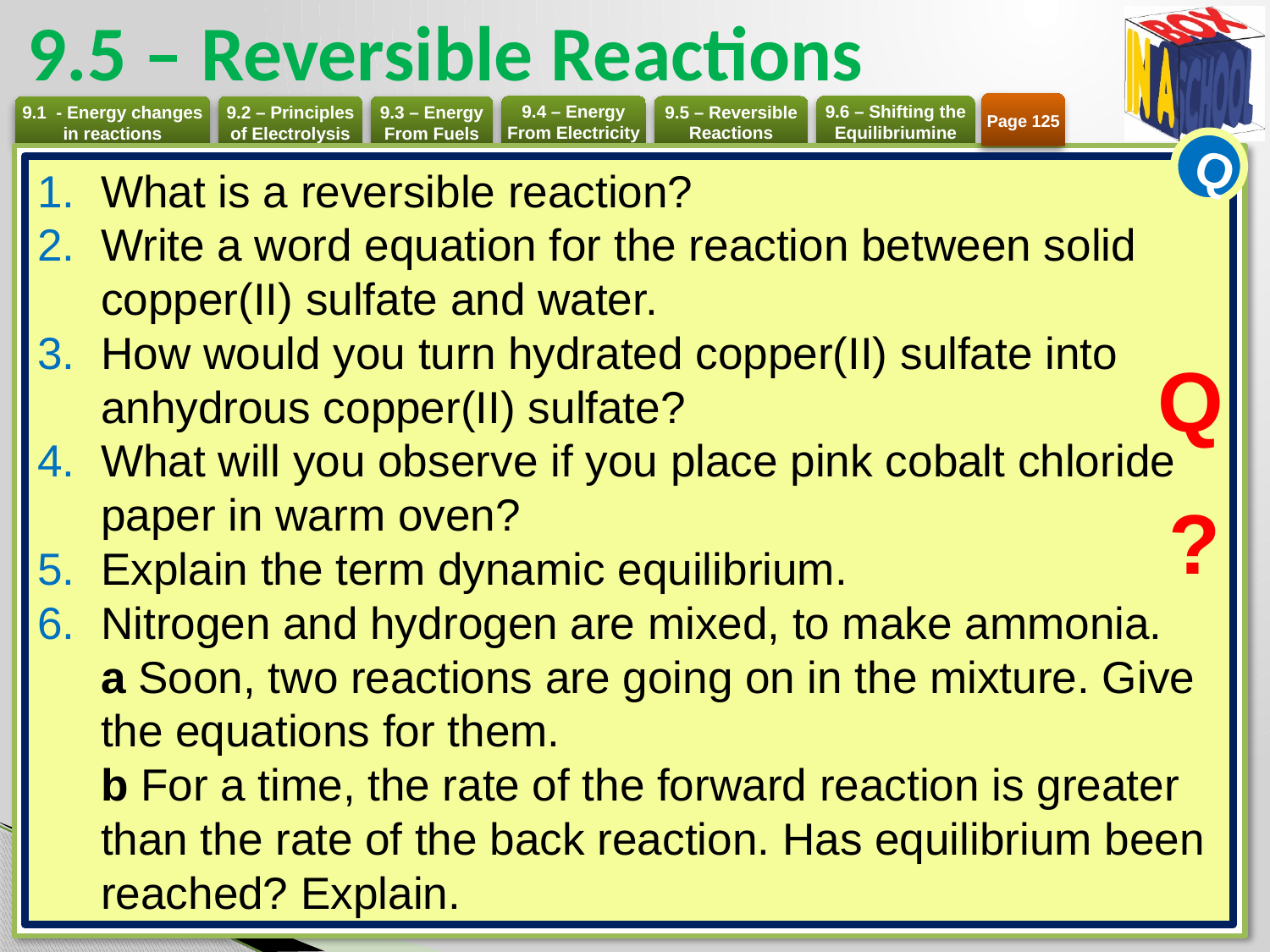

# 9.5 – Reversible Reactions
Page 125
Q
What is a reversible reaction?
Write a word equation for the reaction between solid copper(II) sulfate and water.
How would you turn hydrated copper(II) sulfate into anhydrous copper(II) sulfate?
What will you observe if you place pink cobalt chloride paper in warm oven?
Explain the term dynamic equilibrium.
Nitrogen and hydrogen are mixed, to make ammonia.
a Soon, two reactions are going on in the mixture. Give the equations for them.
b For a time, the rate of the forward reaction is greater than the rate of the back reaction. Has equilibrium been reached? Explain.
Q
?